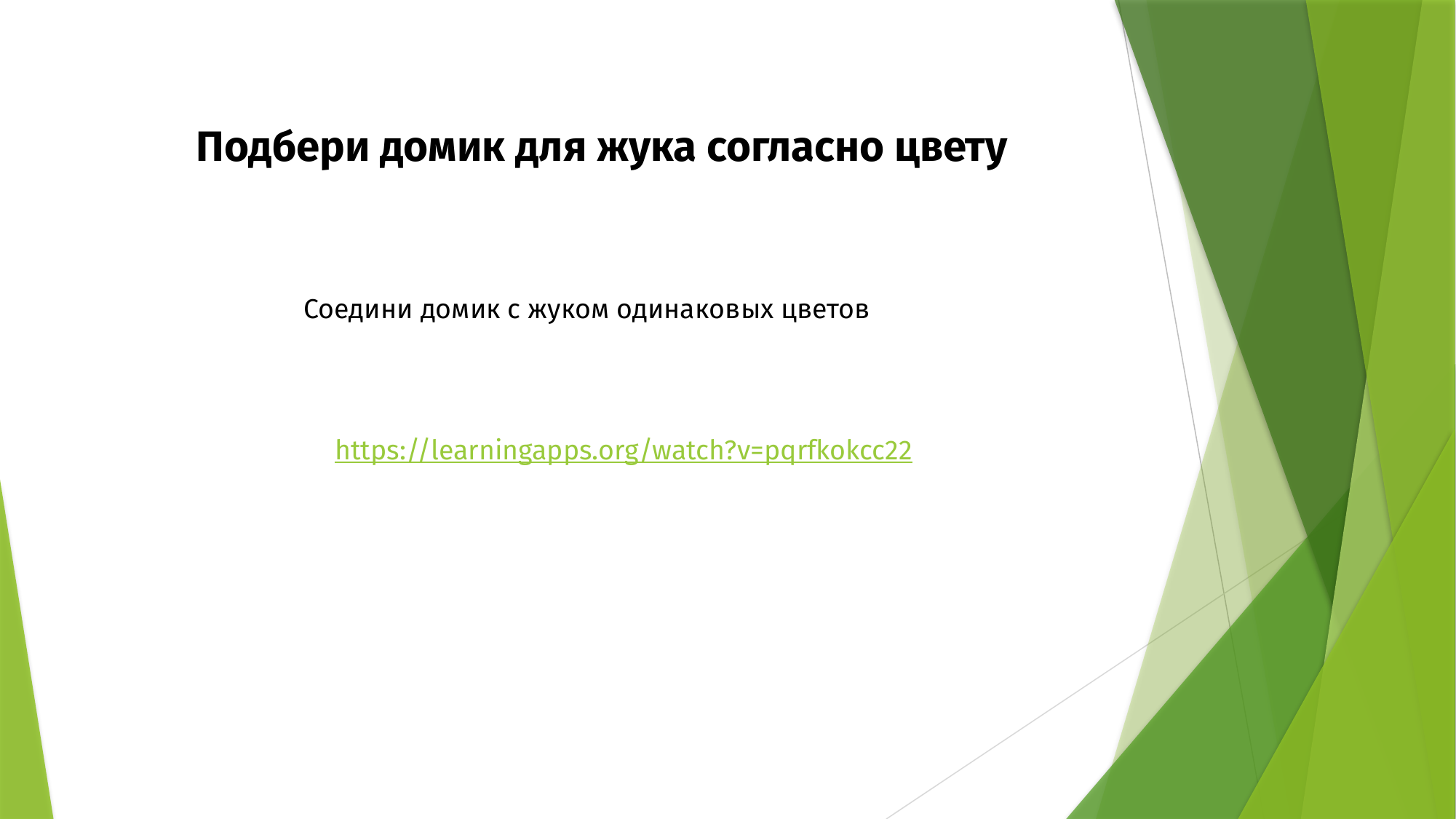

Подбери домик для жука согласно цвету
Соедини домик с жуком одинаковых цветов
https://learningapps.org/watch?v=pqrfkokcc22